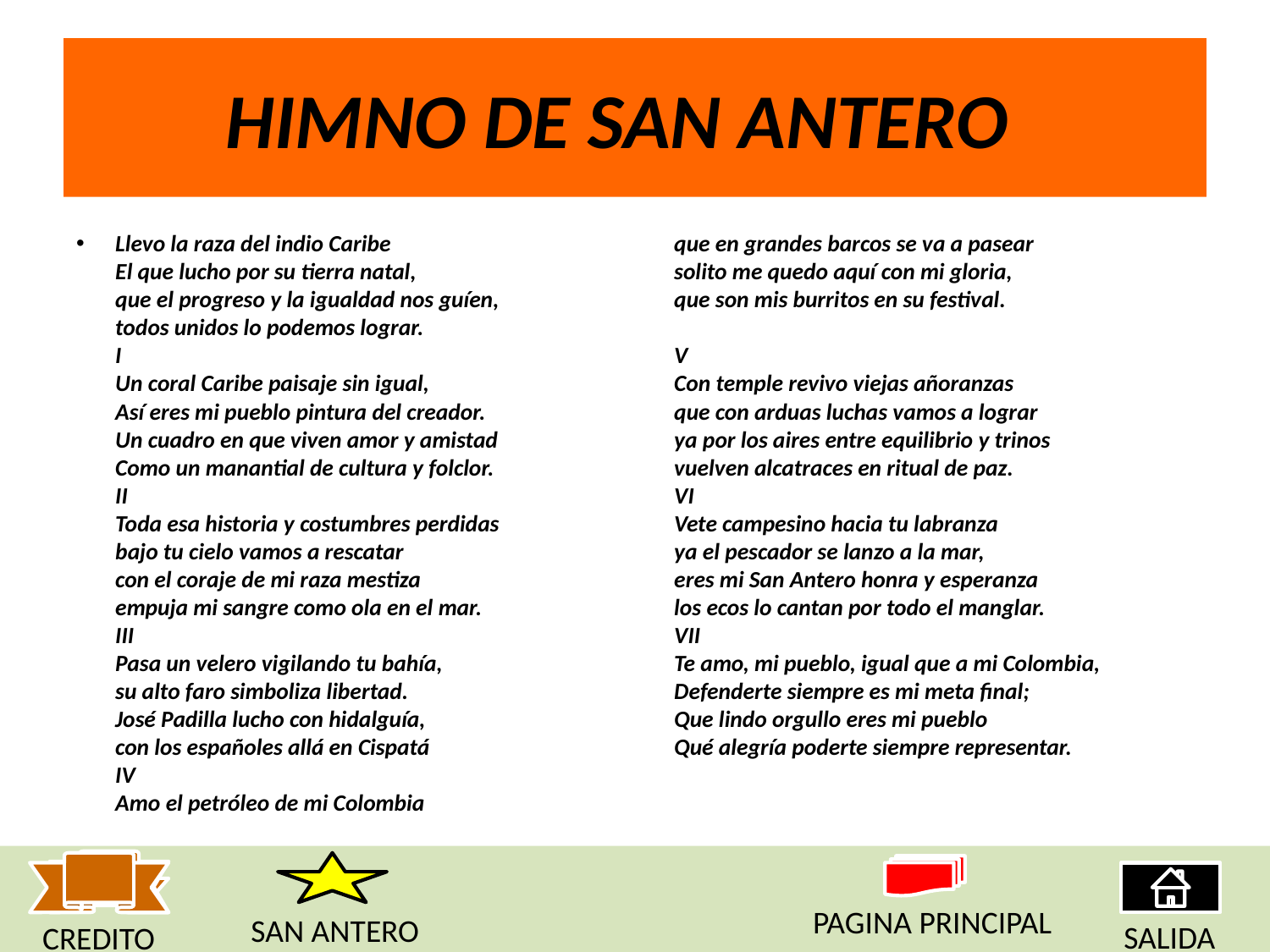

# HIMNO DE SAN ANTERO
Llevo la raza del indio Caribe
El que lucho por su tierra natal,
que el progreso y la igualdad nos guíen,
todos unidos lo podemos lograr.
I
Un coral Caribe paisaje sin igual,
Así eres mi pueblo pintura del creador.
Un cuadro en que viven amor y amistad
Como un manantial de cultura y folclor.
II
Toda esa historia y costumbres perdidas
bajo tu cielo vamos a rescatar
con el coraje de mi raza mestiza
empuja mi sangre como ola en el mar.
III
Pasa un velero vigilando tu bahía,
su alto faro simboliza libertad.
José Padilla lucho con hidalguía,
con los españoles allá en Cispatá
IV
Amo el petróleo de mi Colombia
que en grandes barcos se va a pasear
solito me quedo aquí con mi gloria,
que son mis burritos en su festival.
V
Con temple revivo viejas añoranzas
que con arduas luchas vamos a lograr
ya por los aires entre equilibrio y trinos
vuelven alcatraces en ritual de paz.
VI
Vete campesino hacia tu labranza
ya el pescador se lanzo a la mar,
eres mi San Antero honra y esperanza
los ecos lo cantan por todo el manglar.
VII
Te amo, mi pueblo, igual que a mi Colombia,
Defenderte siempre es mi meta final;
Que lindo orgullo eres mi pueblo
Qué alegría poderte siempre representar.

PAGINA PRINCIPAL
SAN ANTERO
SALIDA
CREDITO